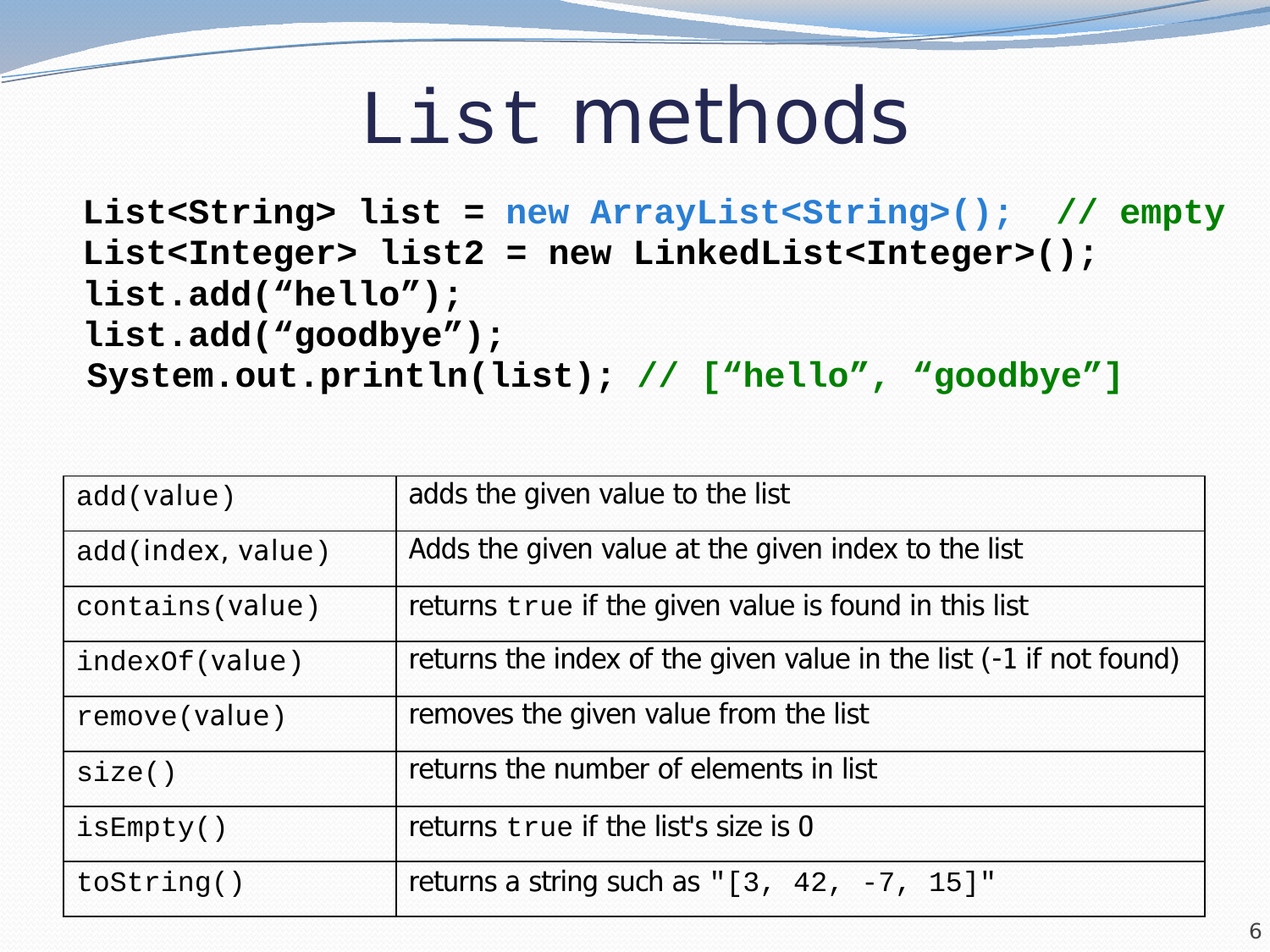

# List methods
	List<String> list = new ArrayList<String>();  // empty
	List<Integer> list2 = new LinkedList<Integer>();
	list.add(“hello”);
 	list.add(“goodbye”);
  System.out.println(list); // [“hello”, “goodbye”]

| add(value) | adds the given value to the list |
| --- | --- |
| add(index, value) | Adds the given value at the given index to the list |
| contains(value) | returns true if the given value is found in this list |
| indexOf(value) | returns the index of the given value in the list (-1 if not found) |
| remove(value) | removes the given value from the list |
| size() | returns the number of elements in list |
| isEmpty() | returns true if the list's size is 0 |
| toString() | returns a string such as "[3, 42, -7, 15]" |